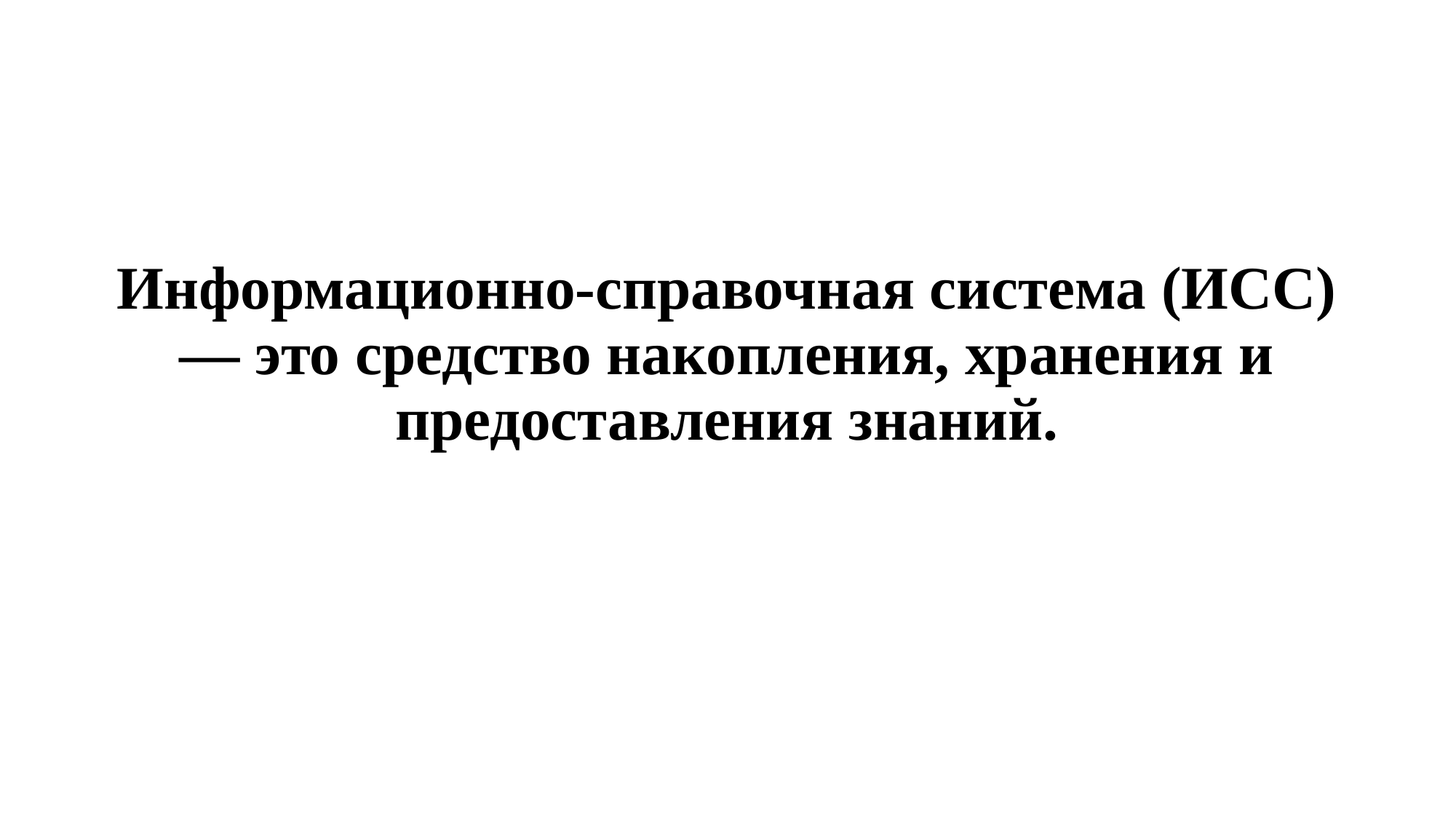

#
Информационно-справочная система (ИСС) — это средство накопления, хранения и предоставления знаний.